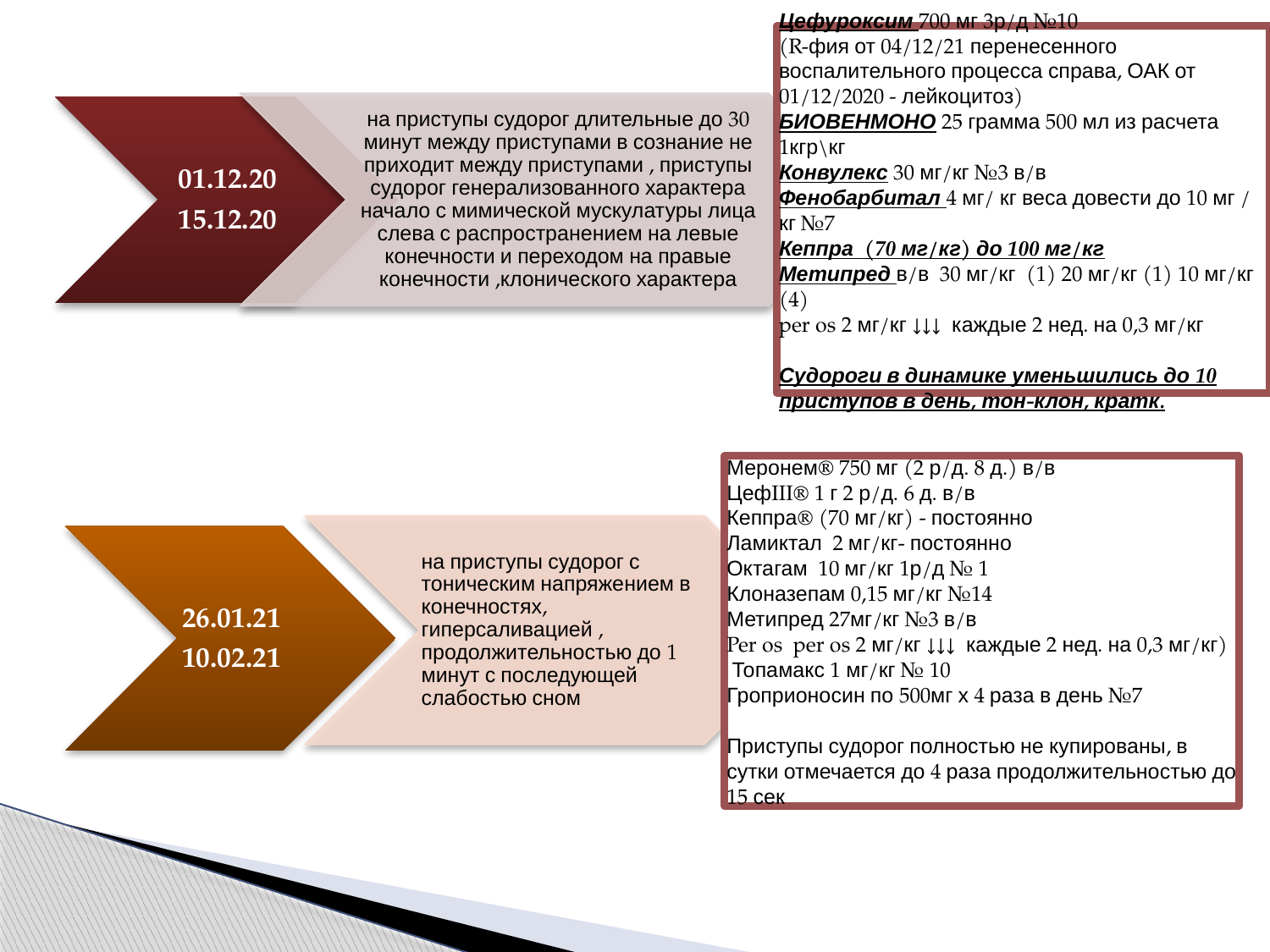

01.12.20
15.12.20
на приступы судорог длительные до 30 минут между приступами в сознание не приходит между приступами , приступы судорог генерализованного характера начало с мимической мускулатуры лица слева с распространением на левые конечности и переходом на правые конечности ,клонического характера
26.01.21
10.02.21
на приступы судорог с тоническим напряжением в конечностях, гиперсаливацией , продолжительностью до 1 минут с последующей слабостью сном
Цефуроксим 700 мг 3р/д №10
(R-фия от 04/12/21 перенесенного воспалительного процесса справа, ОАК от 01/12/2020 - лейкоцитоз)
БИОВЕНМОНО 25 грамма 500 мл из расчета 1кгр\кг
Конвулекс 30 мг/кг №3 в/в
Фенобарбитал 4 мг/ кг веса довести до 10 мг / кг №7
Кеппра  (70 мг/кг) до 100 мг/кг
Метипред в/в  30 мг/кг  (1) 20 мг/кг (1) 10 мг/кг (4)
per os 2 мг/кг ↓↓↓  каждые 2 нед. на 0,3 мг/кг

Судороги в динамике уменьшились до 10 приступов в день, тон-клон, кратк.

Меронем® 750 мг (2 р/д. 8 д.) в/в
ЦефIII® 1 г 2 р/д. 6 д. в/в
Кеппра® (70 мг/кг) - постоянно
Ламиктал  2 мг/кг- постоянно
Октагам  10 мг/кг 1р/д № 1
Клоназепам 0,15 мг/кг №14
Метипред 27мг/кг №3 в/в
Per os  per os 2 мг/кг ↓↓↓  каждые 2 нед. на 0,3 мг/кг)
 Топамакс 1 мг/кг № 10
Гроприоносин по 500мг х 4 раза в день №7

Приступы судорог полностью не купированы, в сутки отмечается до 4 раза продолжительностью до 15 сек